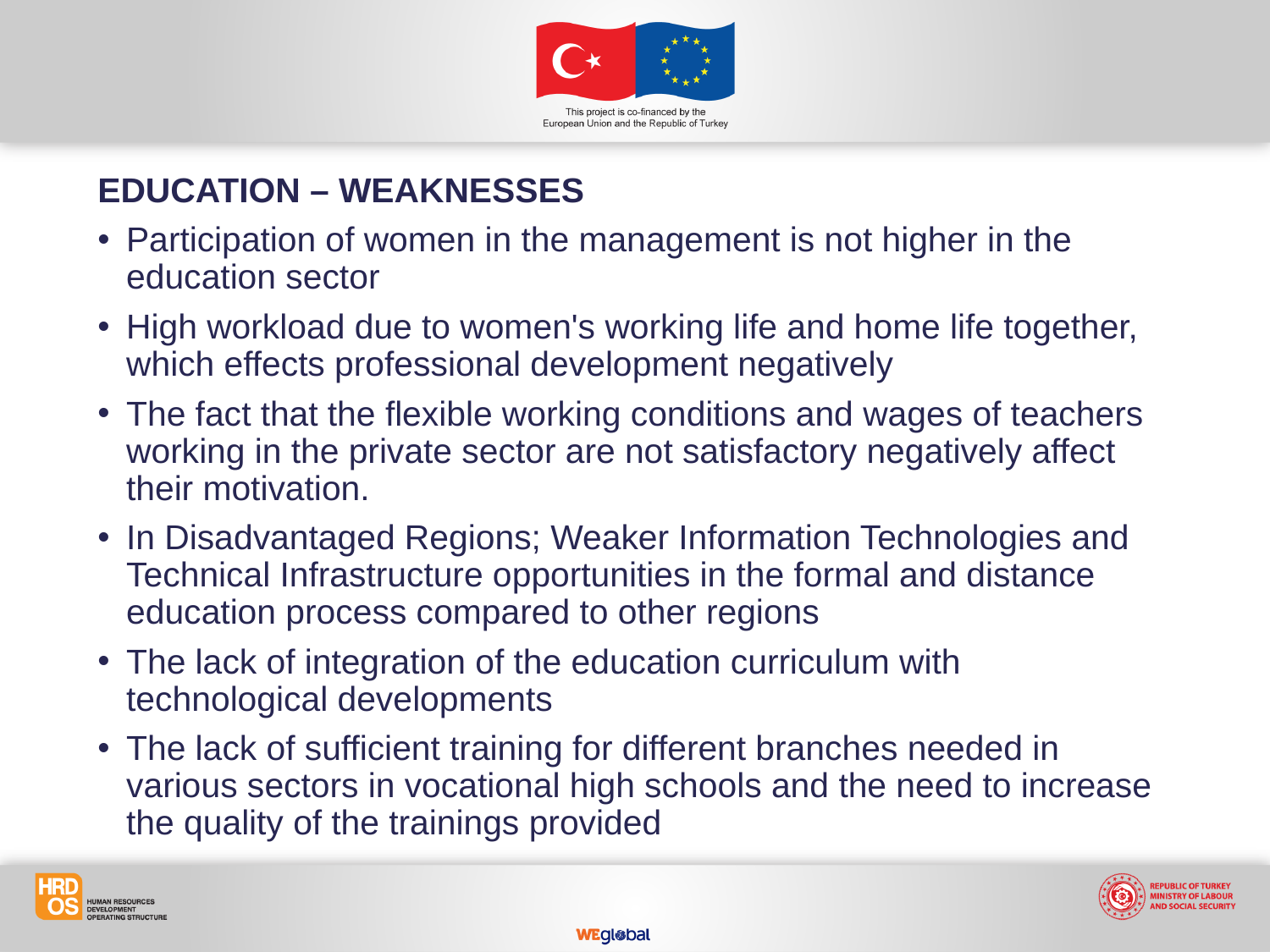

EDUCATION – WEAKNESSES
Participation of women in the management is not higher in the education sector
High workload due to women's working life and home life together, which effects professional development negatively
The fact that the flexible working conditions and wages of teachers working in the private sector are not satisfactory negatively affect their motivation.
In Disadvantaged Regions; Weaker Information Technologies and Technical Infrastructure opportunities in the formal and distance education process compared to other regions
The lack of integration of the education curriculum with technological developments
The lack of sufficient training for different branches needed in various sectors in vocational high schools and the need to increase the quality of the trainings provided